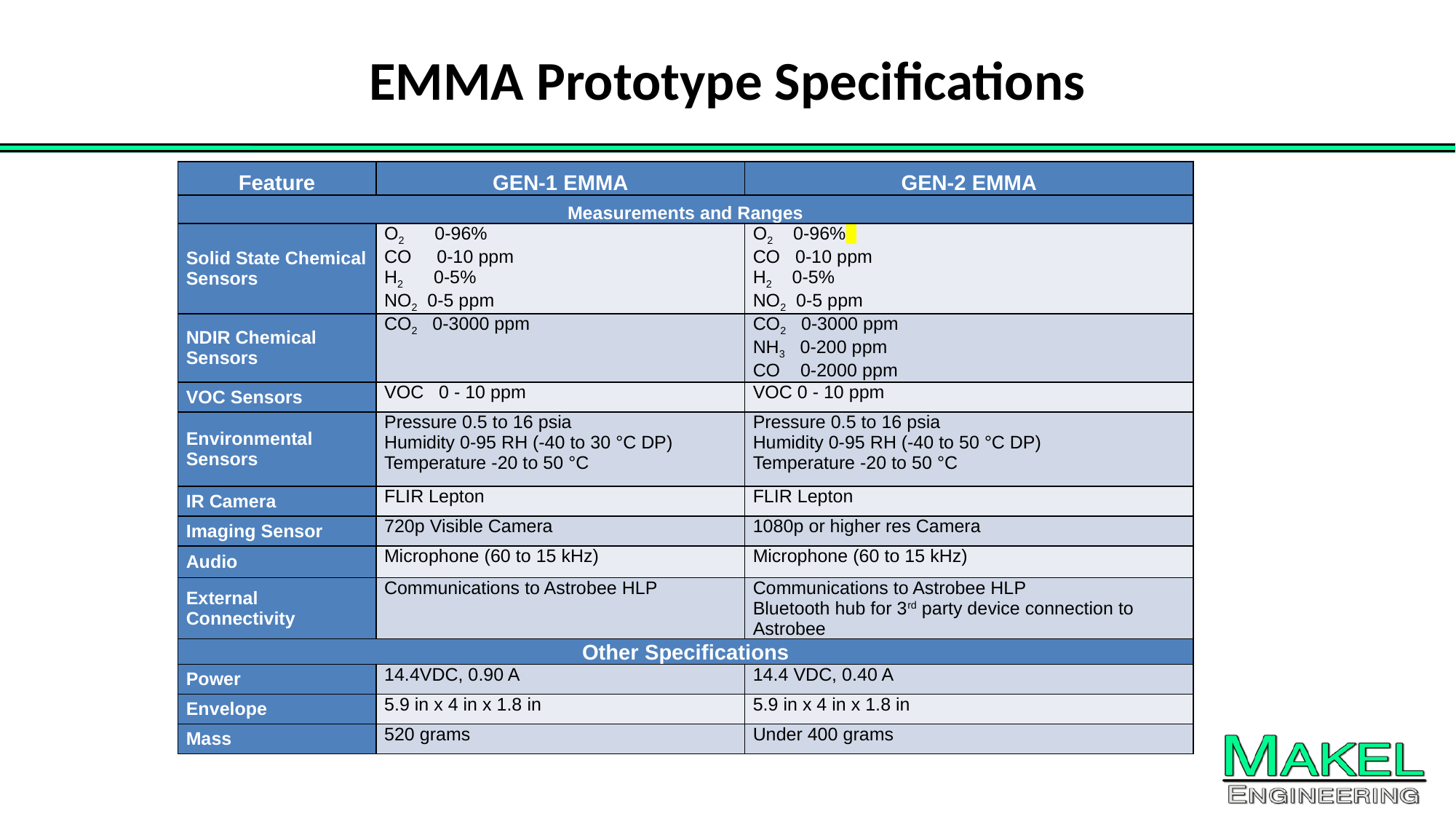

# EMMA Prototype Specifications
| Feature | GEN-1 EMMA | GEN-2 EMMA |
| --- | --- | --- |
| Measurements and Ranges |  |  |
| Solid State Chemical Sensors | O2 0-96% CO 0-10 ppm H2 0-5% NO2 0-5 ppm | O2 0-96% CO 0-10 ppm H2 0-5% NO2 0-5 ppm |
| NDIR Chemical Sensors | CO2 0-3000 ppm | CO2 0-3000 ppm NH3 0-200 ppm CO 0-2000 ppm |
| VOC Sensors | VOC 0 - 10 ppm | VOC 0 - 10 ppm |
| Environmental Sensors | Pressure 0.5 to 16 psia Humidity 0-95 RH (-40 to 30 °C DP) Temperature -20 to 50 °C | Pressure 0.5 to 16 psia Humidity 0-95 RH (-40 to 50 °C DP) Temperature -20 to 50 °C |
| IR Camera | FLIR Lepton | FLIR Lepton |
| Imaging Sensor | 720p Visible Camera | 1080p or higher res Camera |
| Audio | Microphone (60 to 15 kHz) | Microphone (60 to 15 kHz) |
| External Connectivity | Communications to Astrobee HLP | Communications to Astrobee HLP Bluetooth hub for 3rd party device connection to Astrobee |
| Other Specifications |  |  |
| Power | 14.4VDC, 0.90 A | 14.4 VDC, 0.40 A |
| Envelope | 5.9 in x 4 in x 1.8 in | 5.9 in x 4 in x 1.8 in |
| Mass | 520 grams | Under 400 grams |